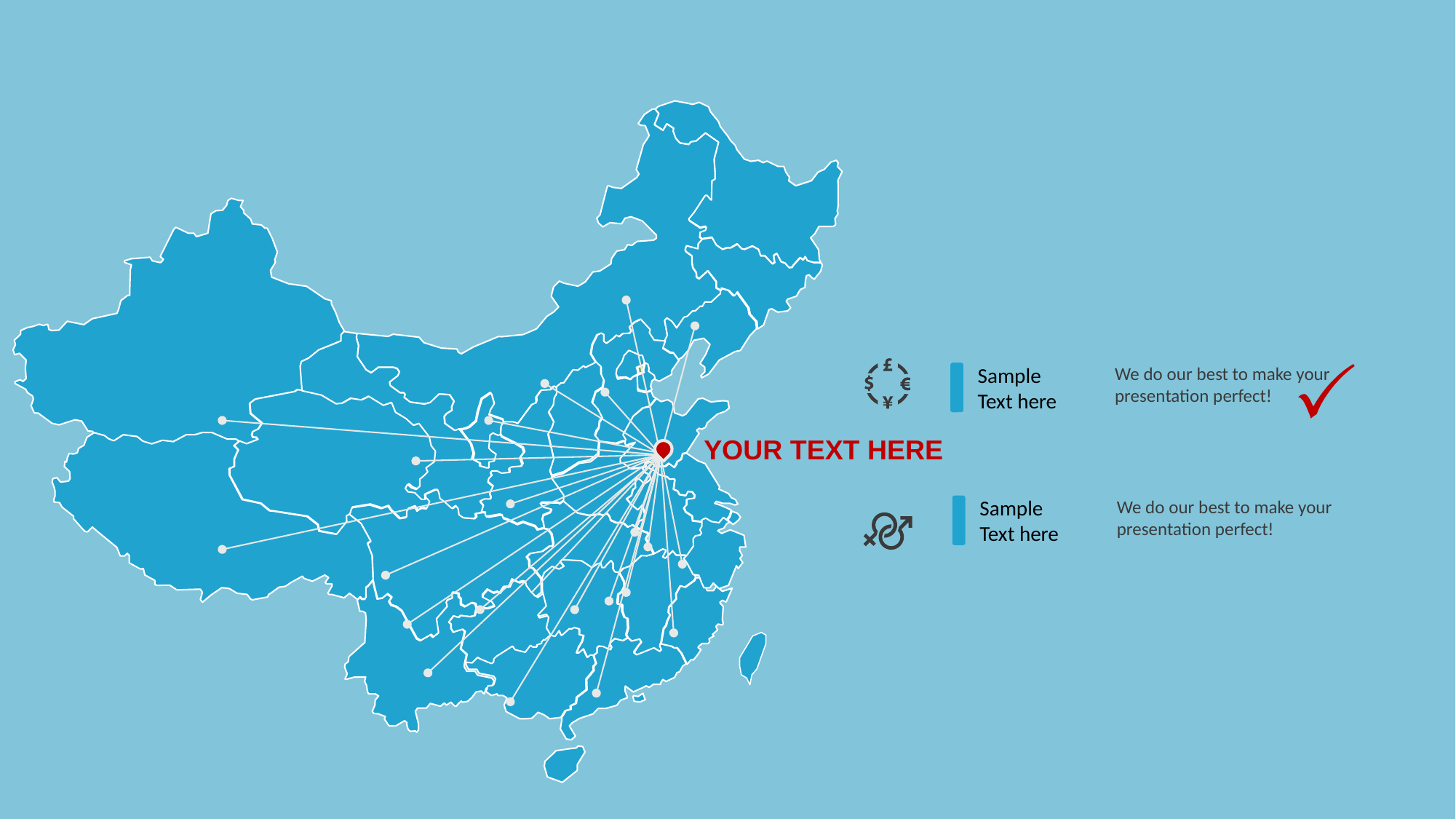

Sample
Text here
We do our best to make your presentation perfect!

YOUR TEXT HERE

Sample
Text here
We do our best to make your presentation perfect!